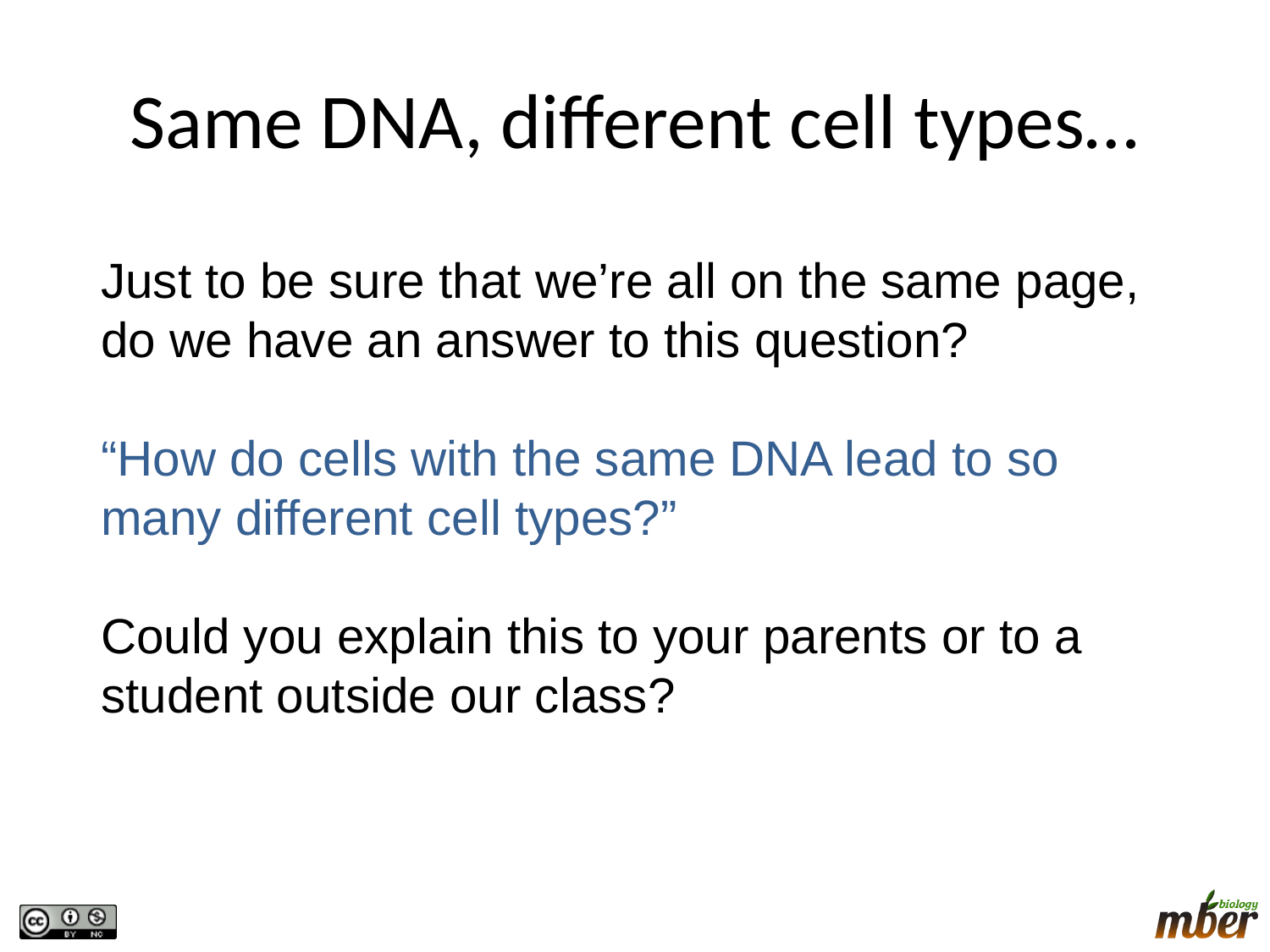

# Same DNA, different cell types…
Just to be sure that we’re all on the same page, do we have an answer to this question?

“How do cells with the same DNA lead to so many different cell types?”

Could you explain this to your parents or to a student outside our class?